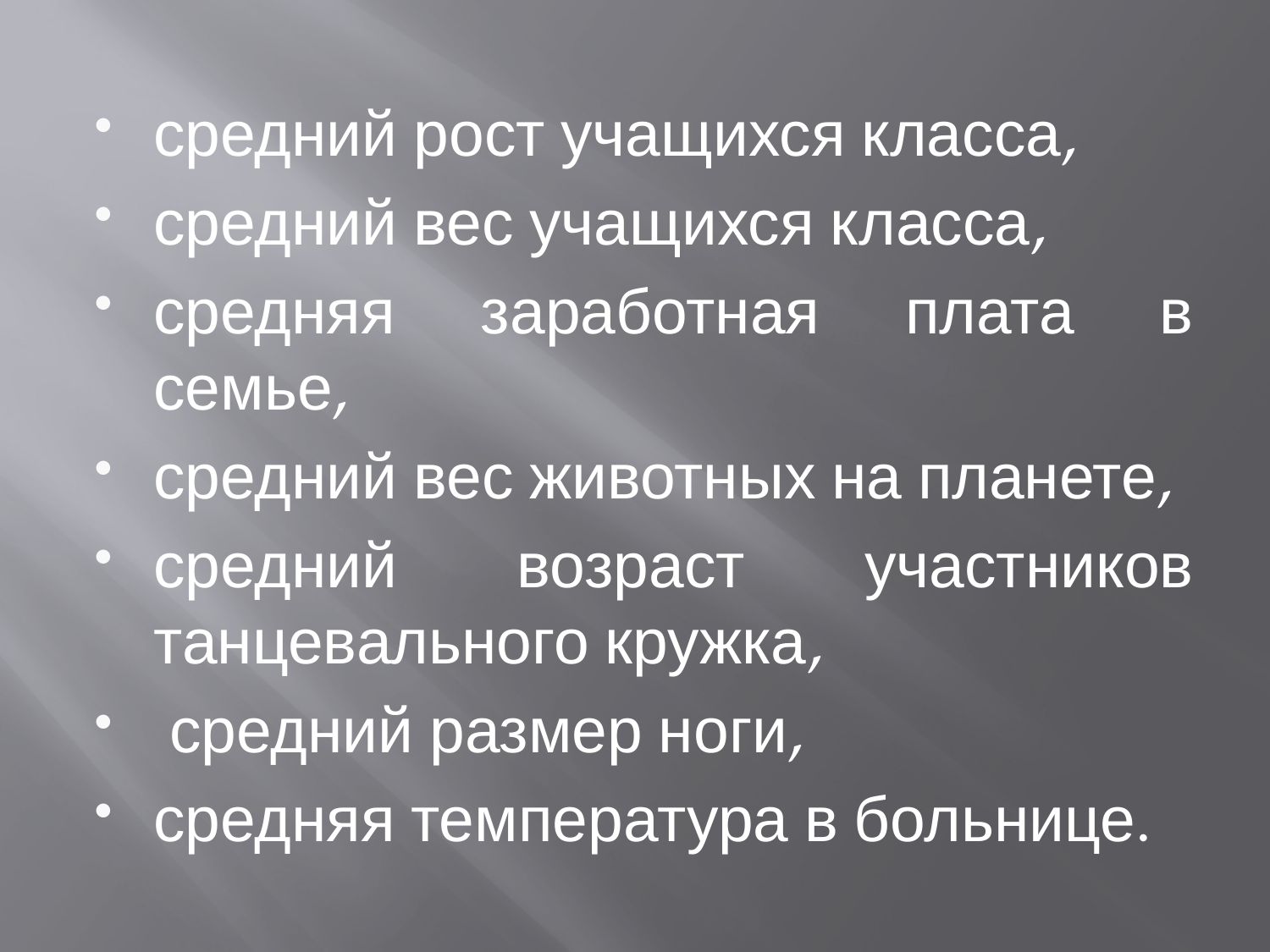

#
средний рост учащихся класса,
средний вес учащихся класса,
средняя заработная плата в семье,
средний вес животных на планете,
средний возраст участников танцевального кружка,
 средний размер ноги,
средняя температура в больнице.